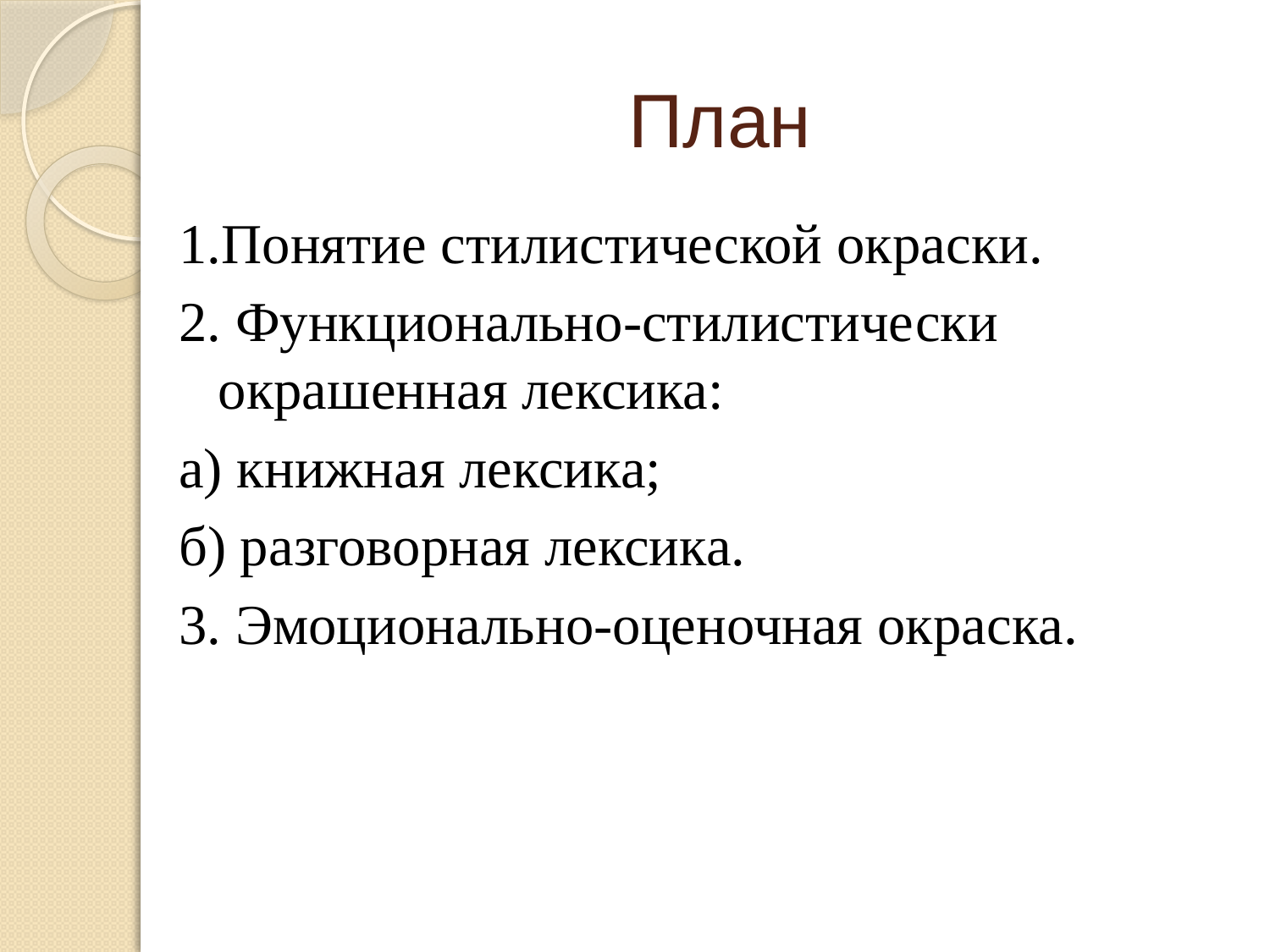

# План
1.Понятие стилистической окраски.
2. Функционально-стилистически окрашенная лексика:
а) книжная лексика;
б) разговорная лексика.
3. Эмоционально-оценочная окраска.